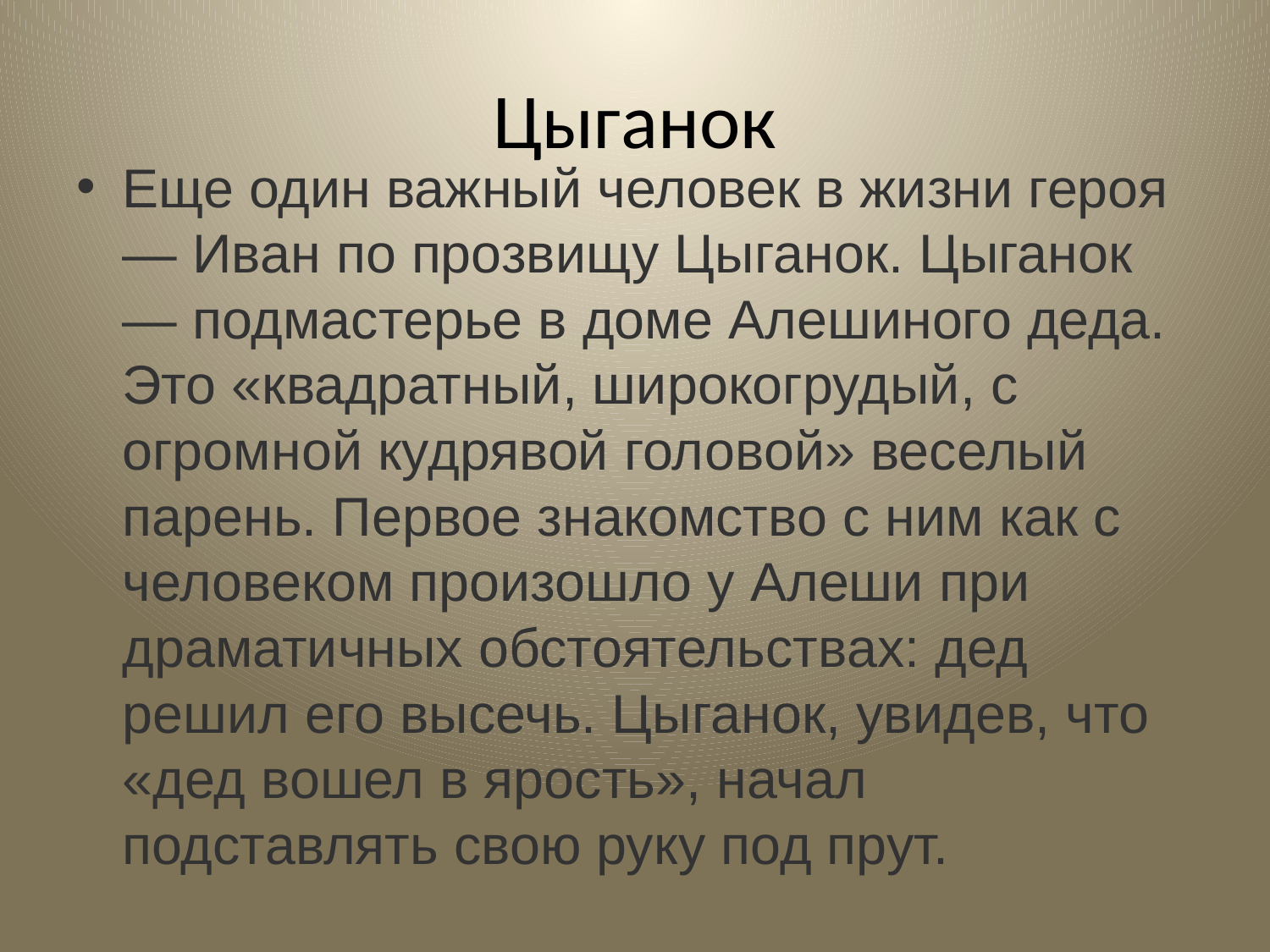

# Цыганок
Еще один важный человек в жизни героя — Иван по прозвищу Цыганок. Цыганок — подмастерье в доме Алешиного деда. Это «квадратный, широкогрудый, с огромной кудрявой головой» веселый парень. Первое знакомство с ним как с человеком произошло у Алеши при драматичных обстоятельствах: дед решил его высечь. Цыганок, увидев, что «дед вошел в ярость», начал подставлять свою руку под прут.